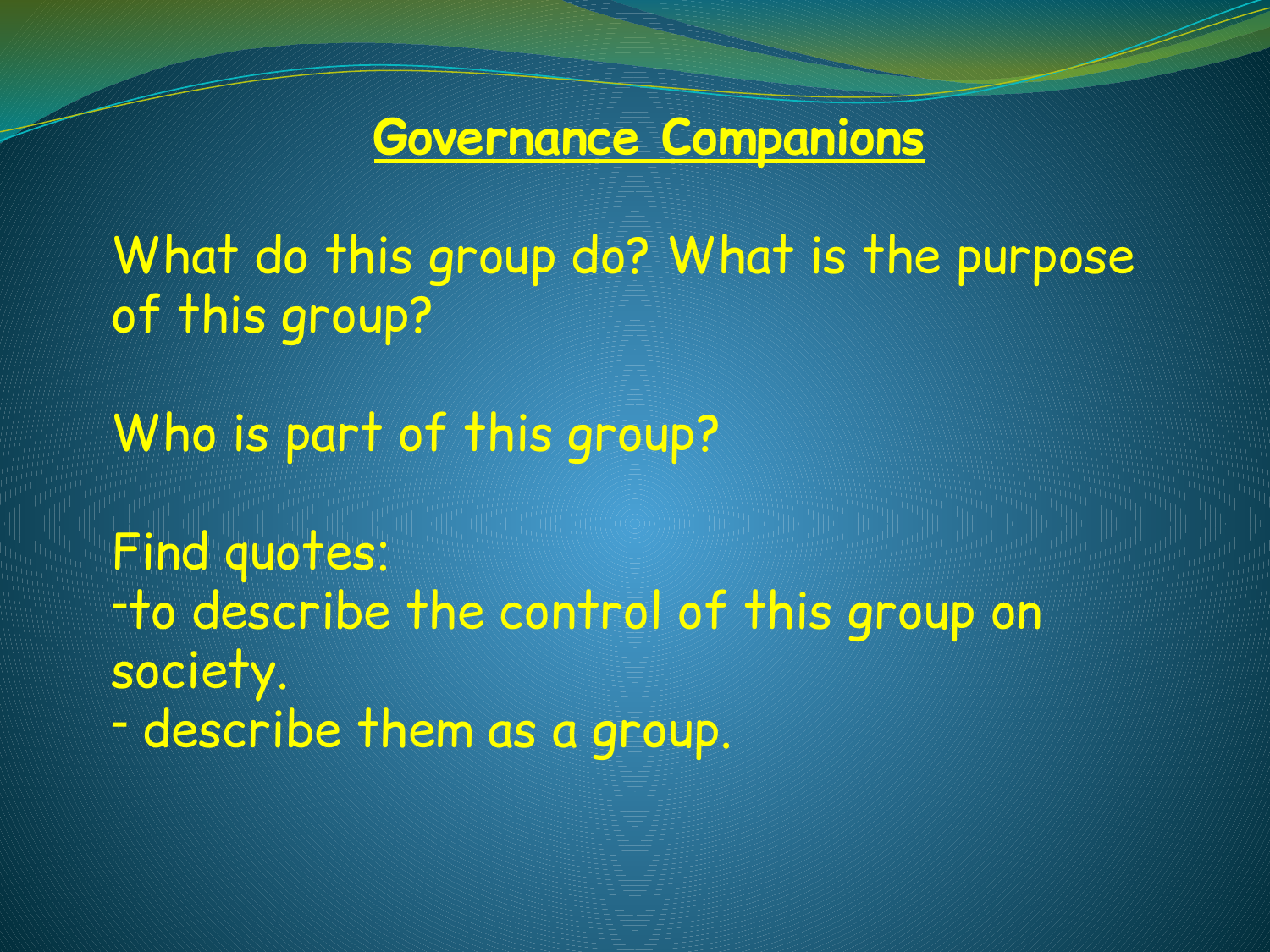

Governance Companions

What do this group do? What is the purpose of this group?

Who is part of this group?

Find quotes:
to describe the control of this group on society.
 describe them as a group.